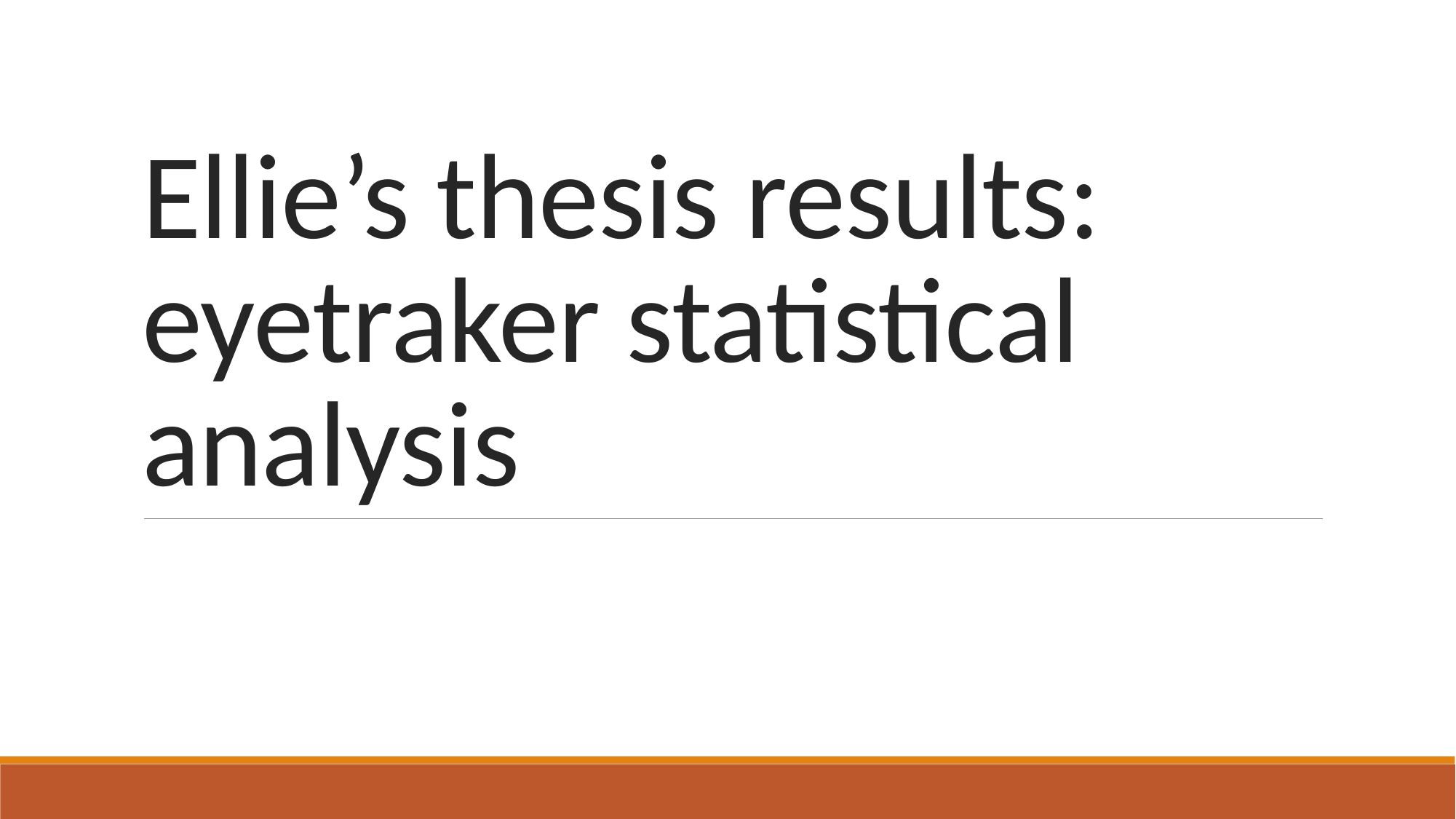

# Ellie’s thesis results: eyetraker statistical analysis